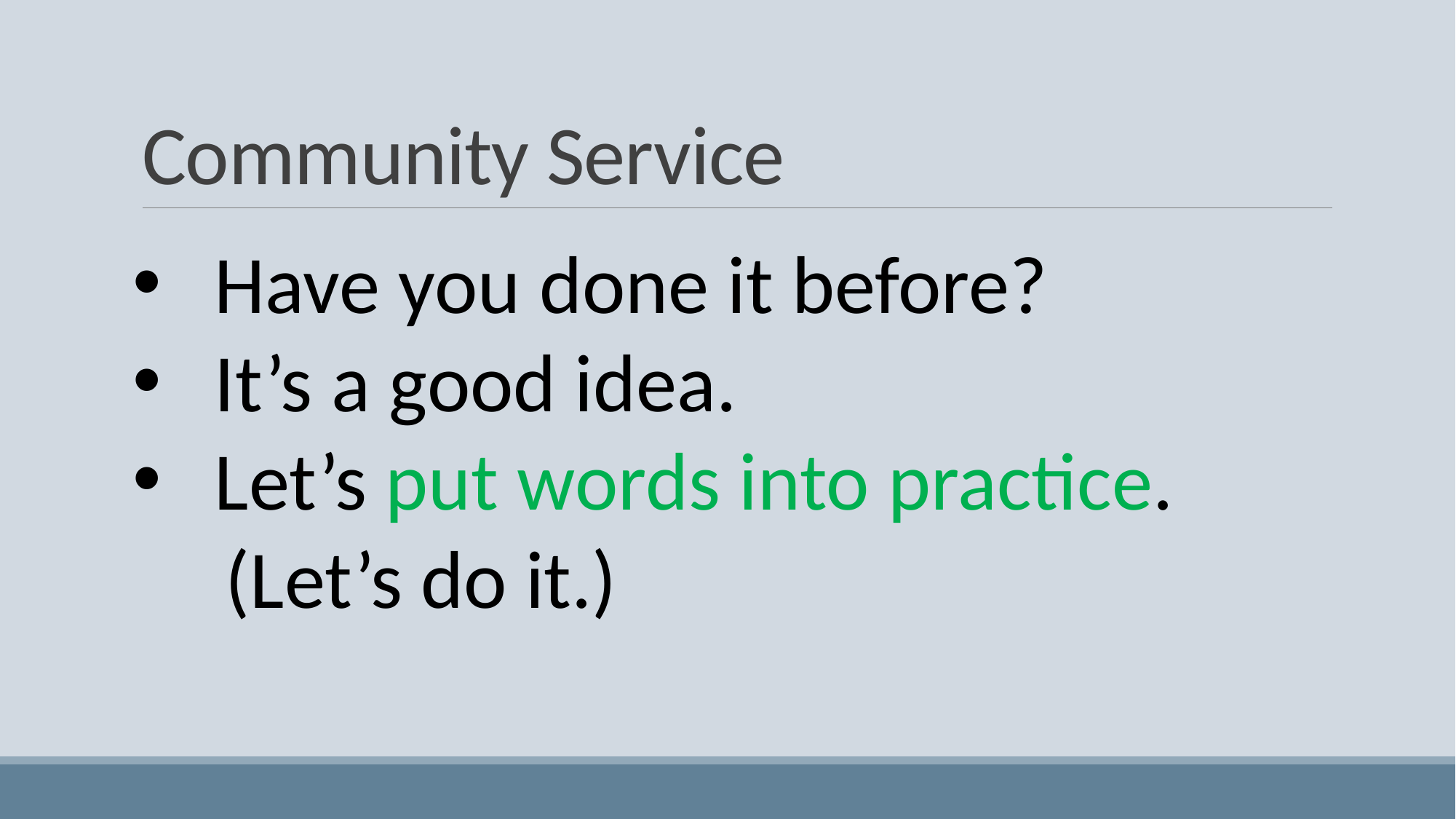

# Community Service
Have you done it before?
It’s a good idea.
Let’s put words into practice.
     (Let’s do it.)